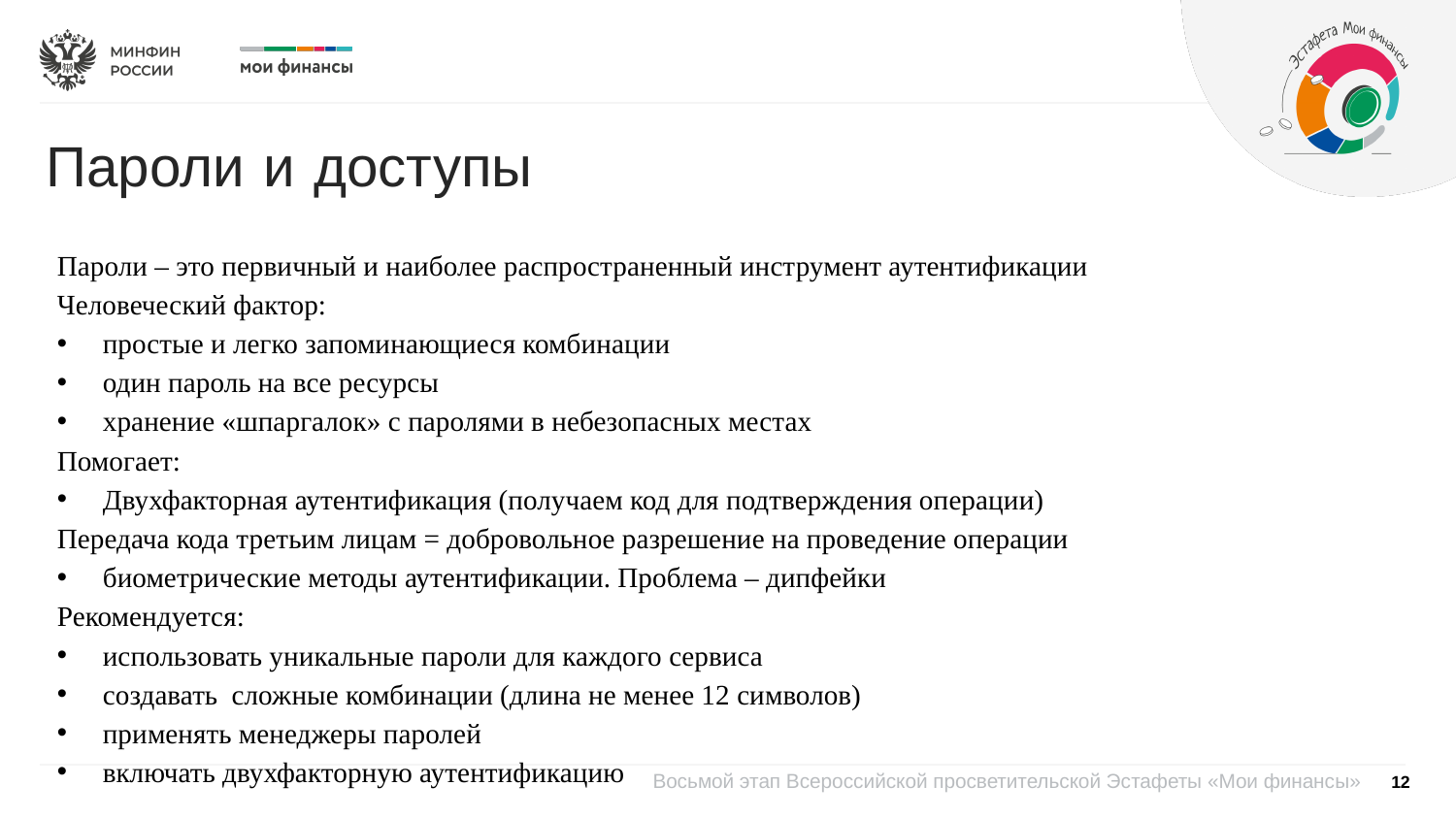

Пароли и доступы
Пароли – это первичный и наиболее распространенный инструмент аутентификации
Человеческий фактор:
простые и легко запоминающиеся комбинации
один пароль на все ресурсы
хранение «шпаргалок» с паролями в небезопасных местах
Помогает:
Двухфакторная аутентификация (получаем код для подтверждения операции)
Передача кода третьим лицам = добровольное разрешение на проведение операции
биометрические методы аутентификации. Проблема – дипфейки
Рекомендуется:
использовать уникальные пароли для каждого сервиса
создавать  сложные комбинации (длина не менее 12 символов)
применять менеджеры паролей
включать двухфакторную аутентификацию
12